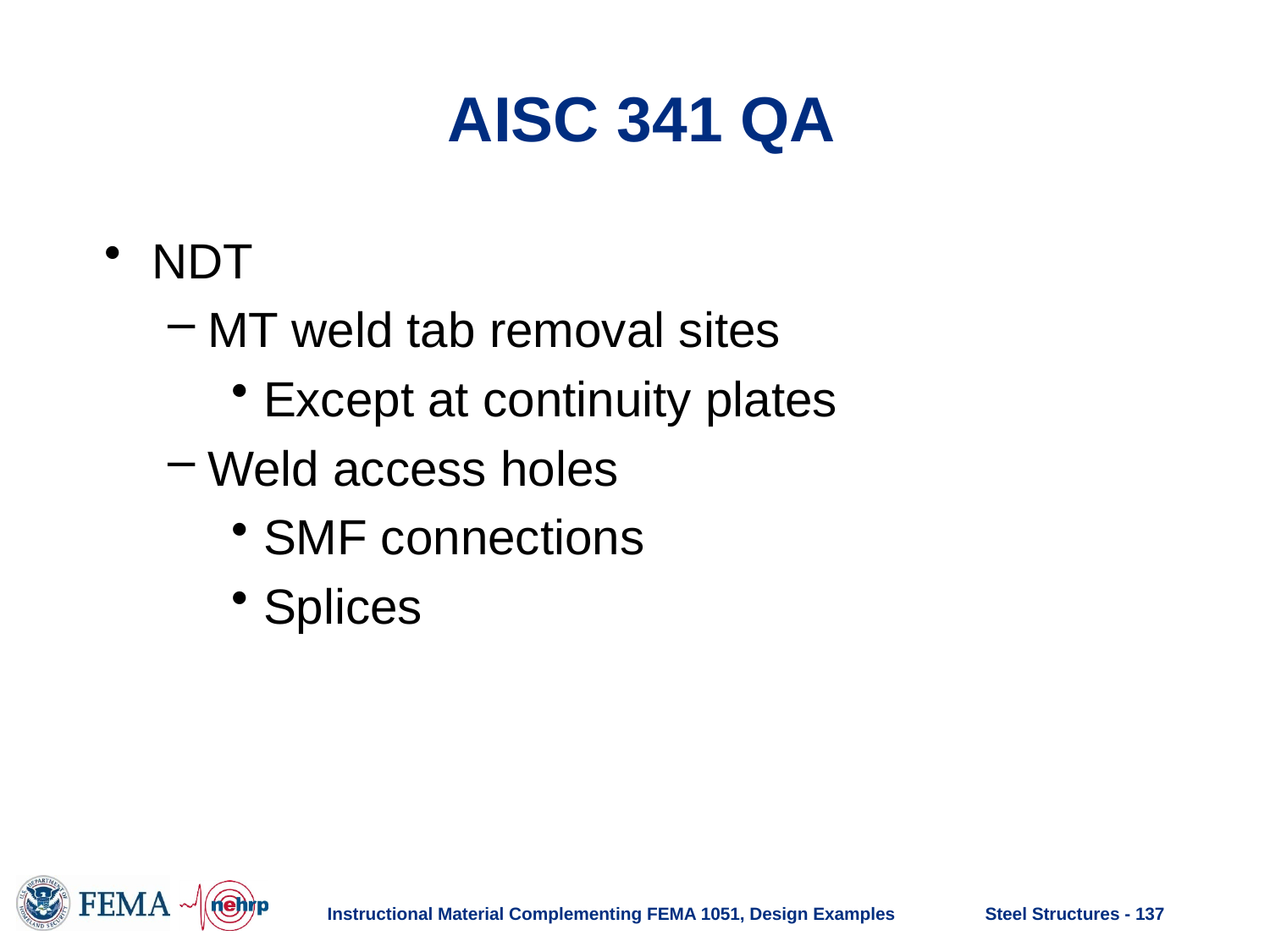

# AISC 341 QA
NDT
MT weld tab removal sites
Except at continuity plates
Weld access holes
SMF connections
Splices

Instructional Material Complementing FEMA 1051, Design Examples
Steel Structures - 137